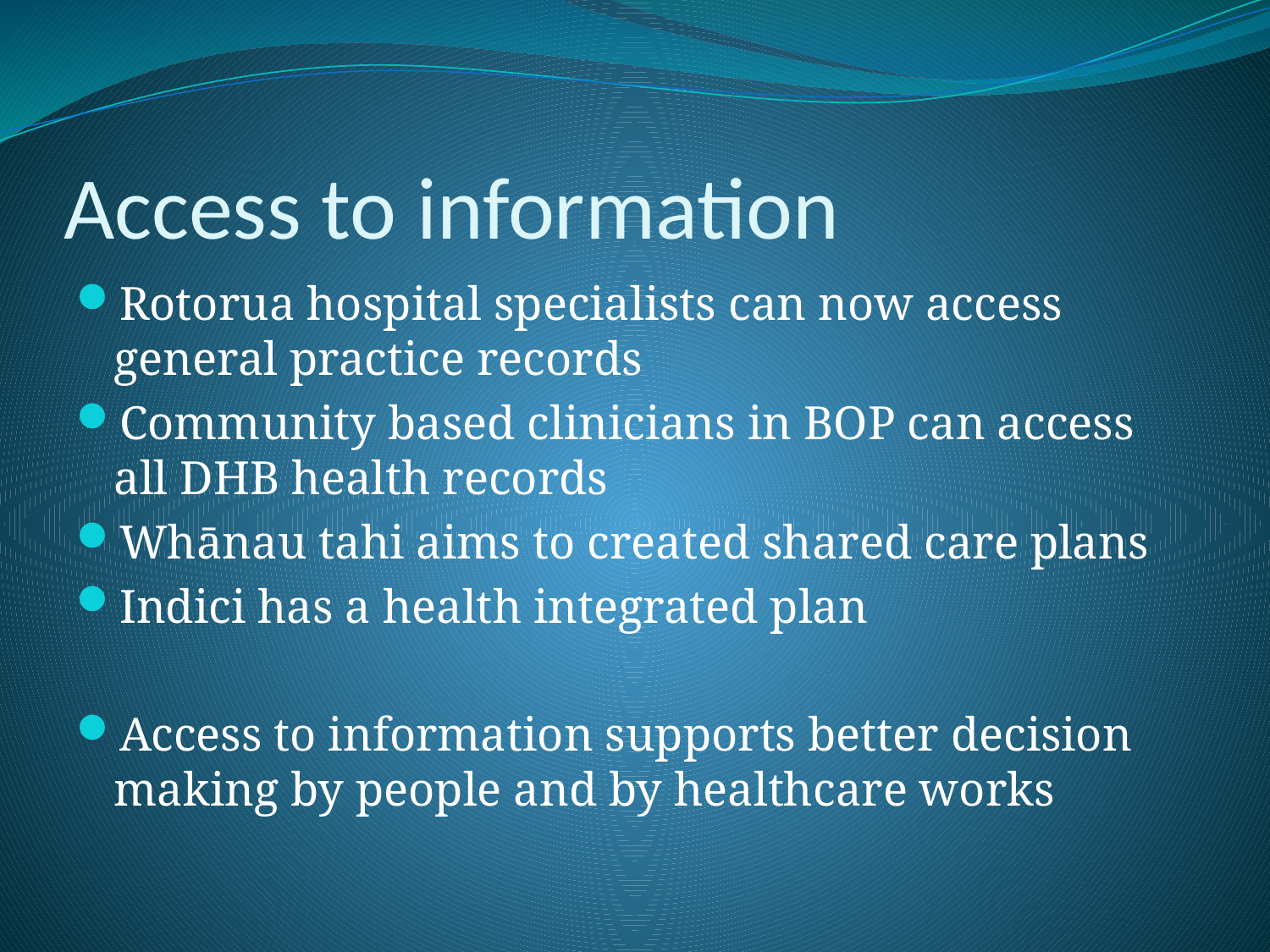

# Access to information
Rotorua hospital specialists can now access general practice records
Community based clinicians in BOP can access all DHB health records
Whānau tahi aims to created shared care plans
Indici has a health integrated plan

Access to information supports better decision making by people and by healthcare works